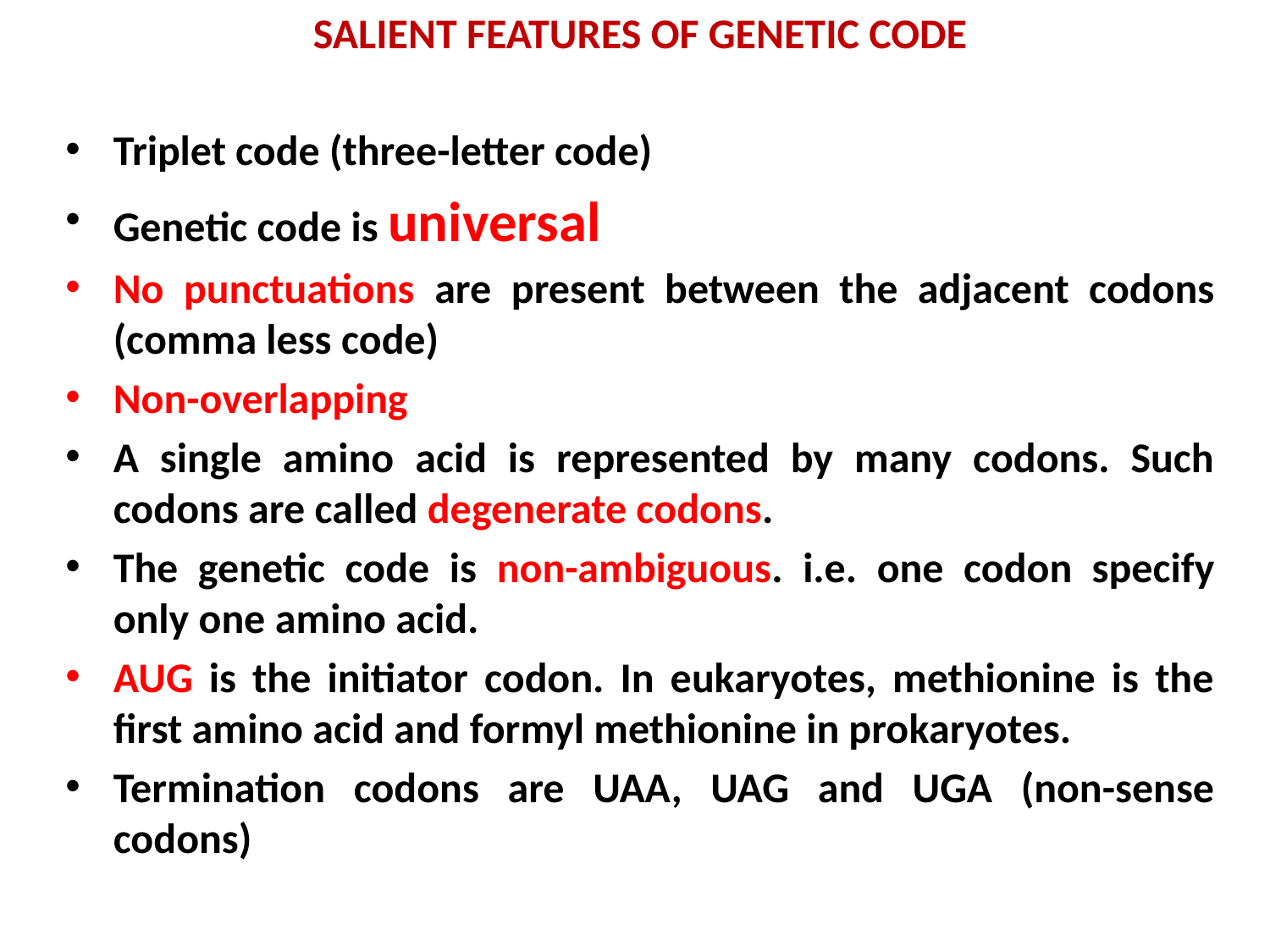

# SALIENT FEATURES OF GENETIC CODE
Triplet code (three-letter code)
Genetic code is universal
No punctuations are present between the adjacent codons (comma less code)
Non-overlapping
A single amino acid is represented by many codons. Such codons are called degenerate codons.
The genetic code is non-ambiguous. i.e. one codon specify only one amino acid.
AUG is the initiator codon. In eukaryotes, methionine is the first amino acid and formyl methionine in prokaryotes.
Termination codons are UAA, UAG and UGA (non-sense codons)